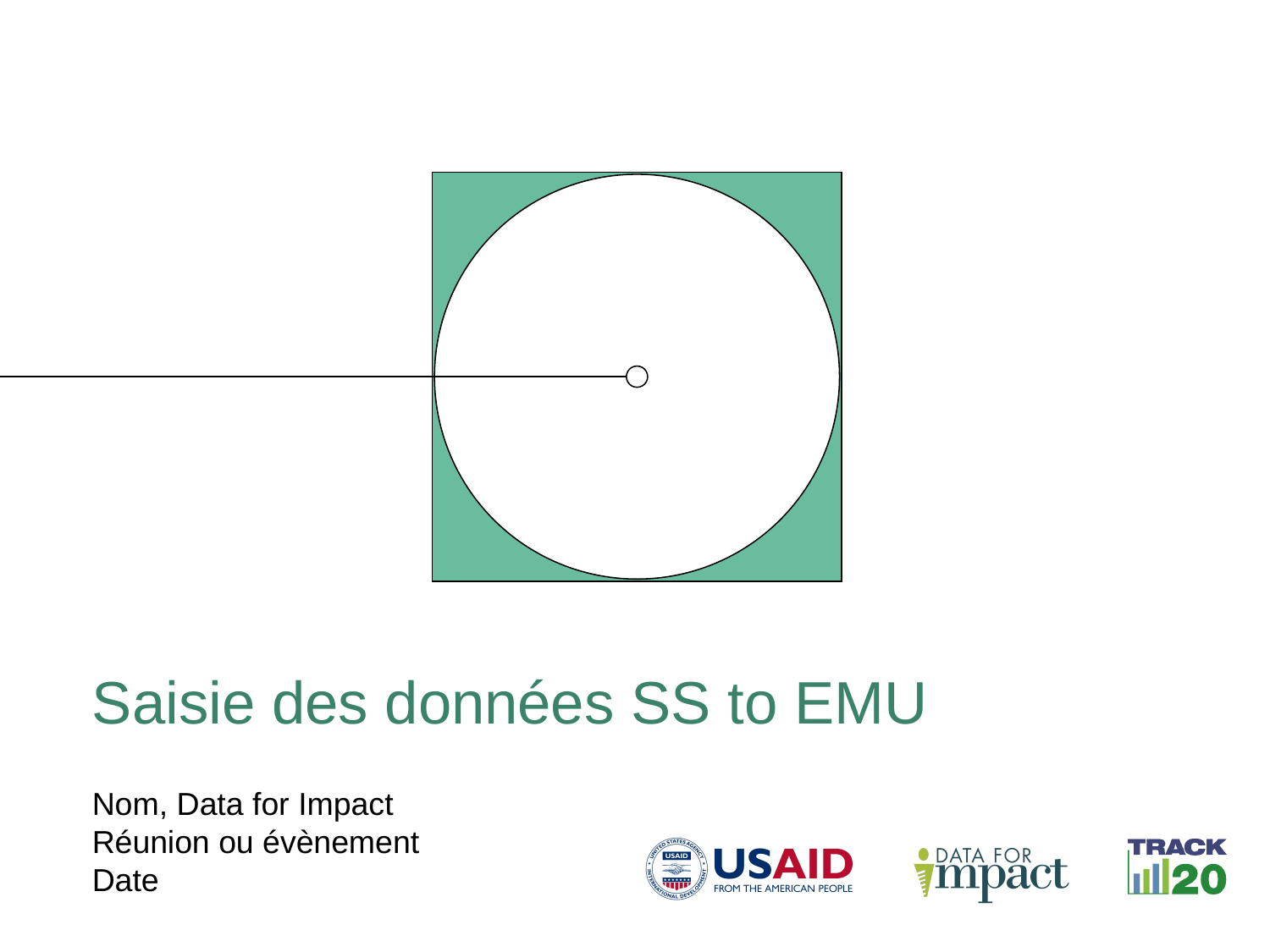

Saisie des données SS to EMU
Nom, Data for Impact
Réunion ou évènement
Date